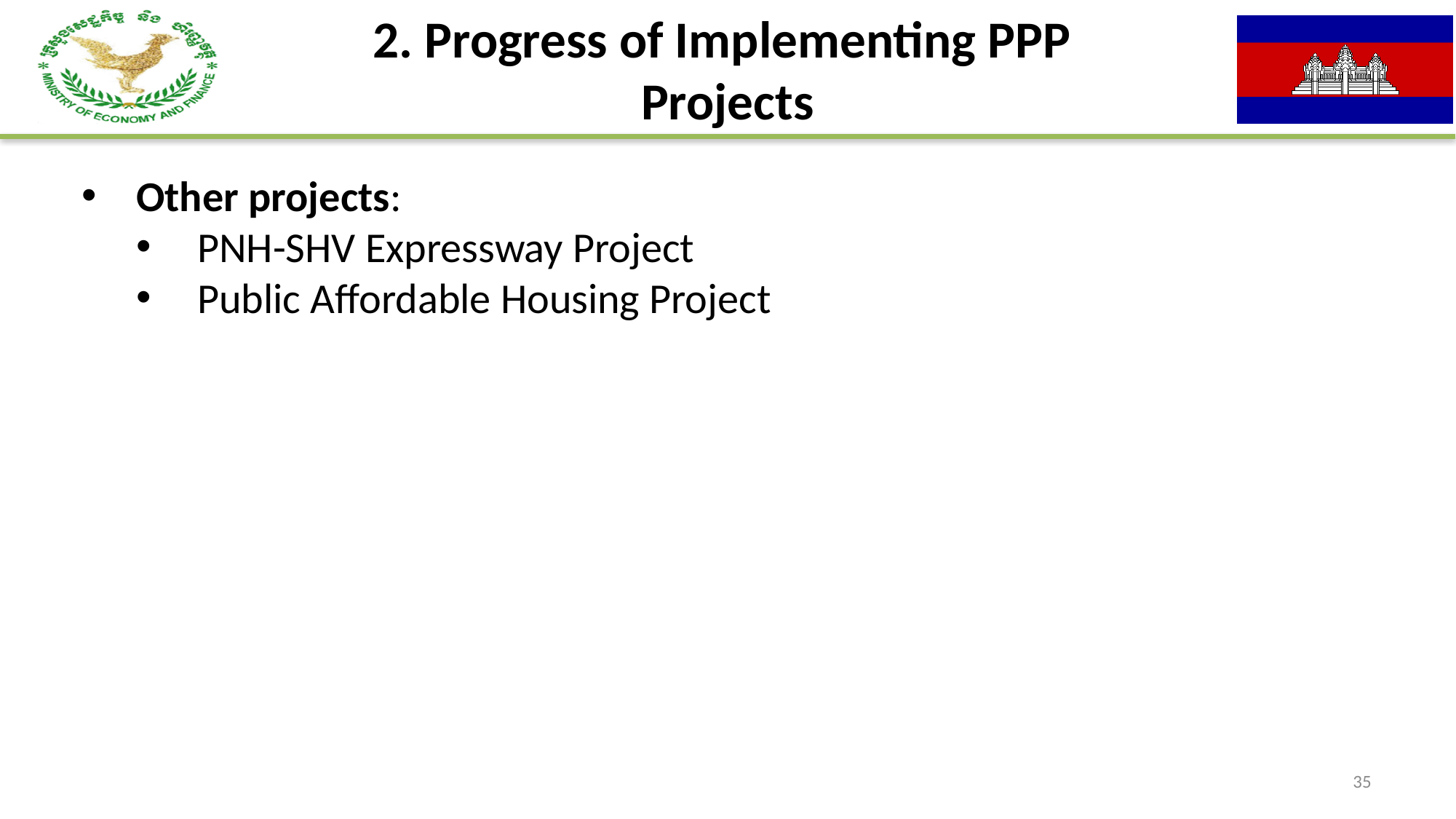

2. Progress of Implementing PPP
Projects
Other projects:
PNH-SHV Expressway Project
Public Affordable Housing Project

35